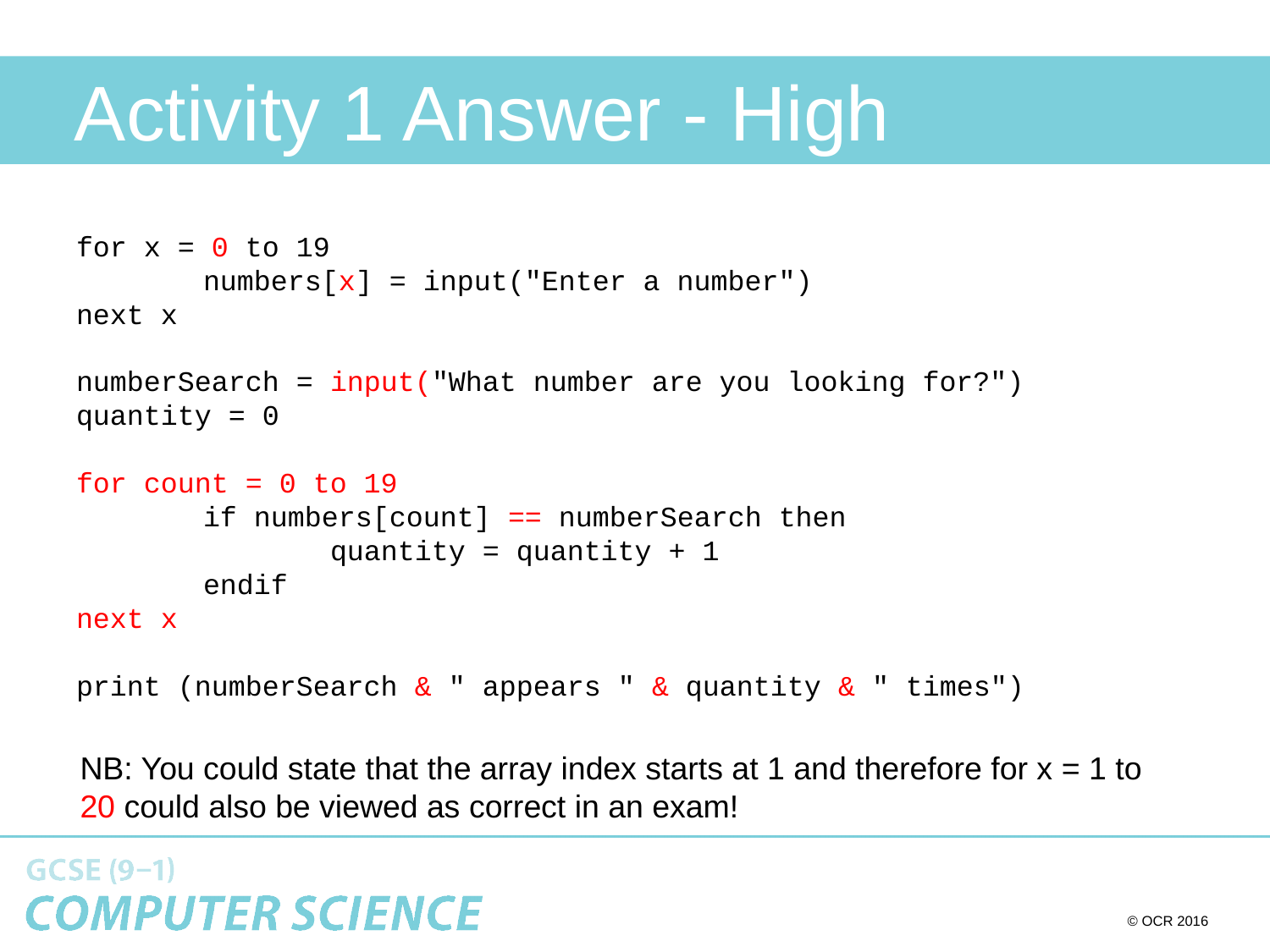

# Activity 1 Answer - High
for x = 0 to 19
	numbers[x] = input("Enter a number")
next x

numberSearch = input("What number are you looking for?")
quantity = 0

for count = 0 to 19
	if numbers[count] == numberSearch then
		quantity = quantity + 1
	endif
next x

print (numberSearch & " appears " & quantity & " times")
NB: You could state that the array index starts at 1 and therefore for x = 1 to 20 could also be viewed as correct in an exam!